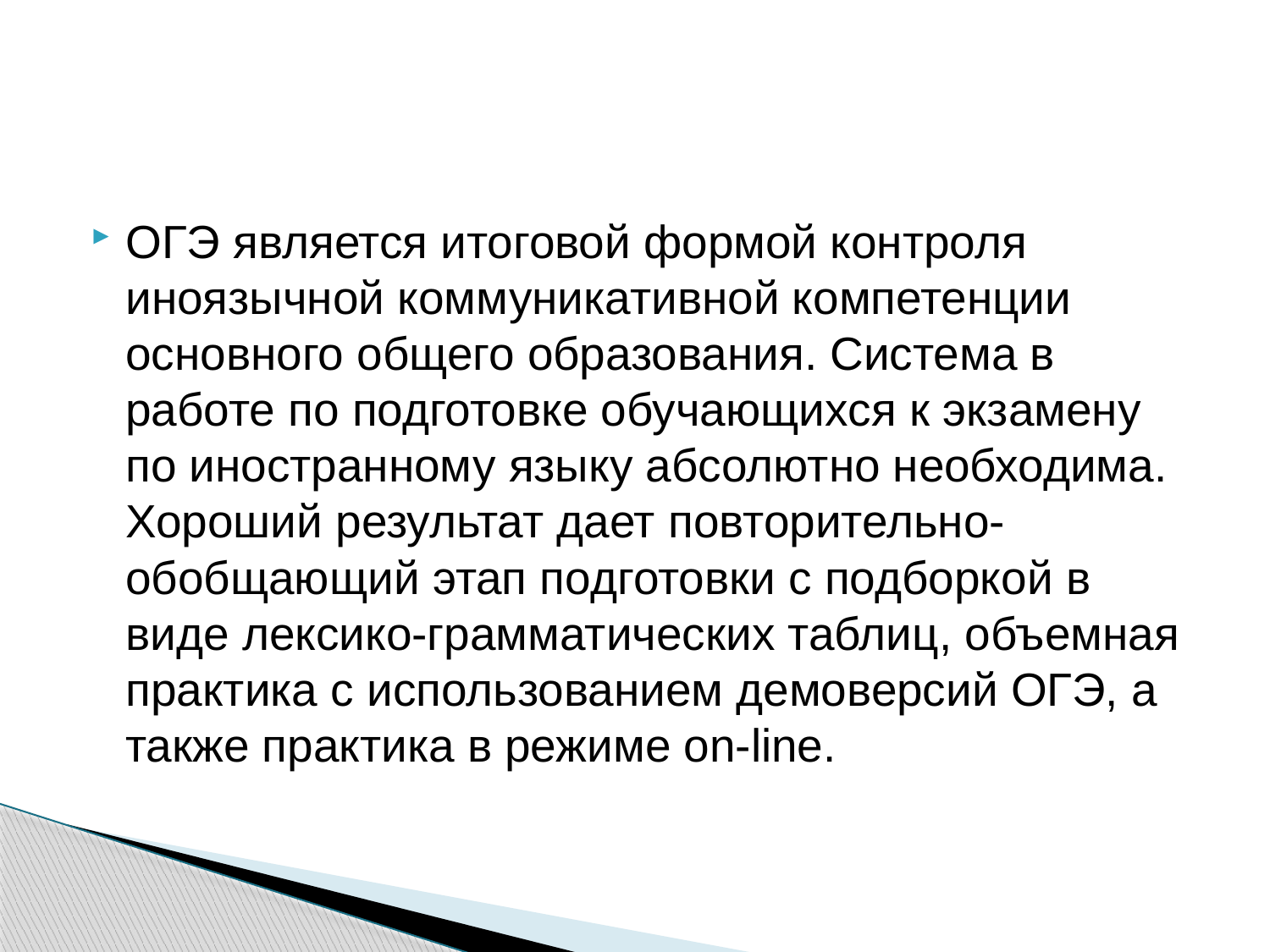

#
ОГЭ является итоговой формой контроля иноязычной коммуникативной компетенции основного общего образования. Cистема в работе по подготовке обучающихся к экзамену по иностранному языку абсолютно необходима. Хороший результат дает повторительно-обобщающий этап подготовки с подборкой в виде лексико-грамматических таблиц, объемная практика с использованием демоверсий ОГЭ, а также практика в режиме on-line.